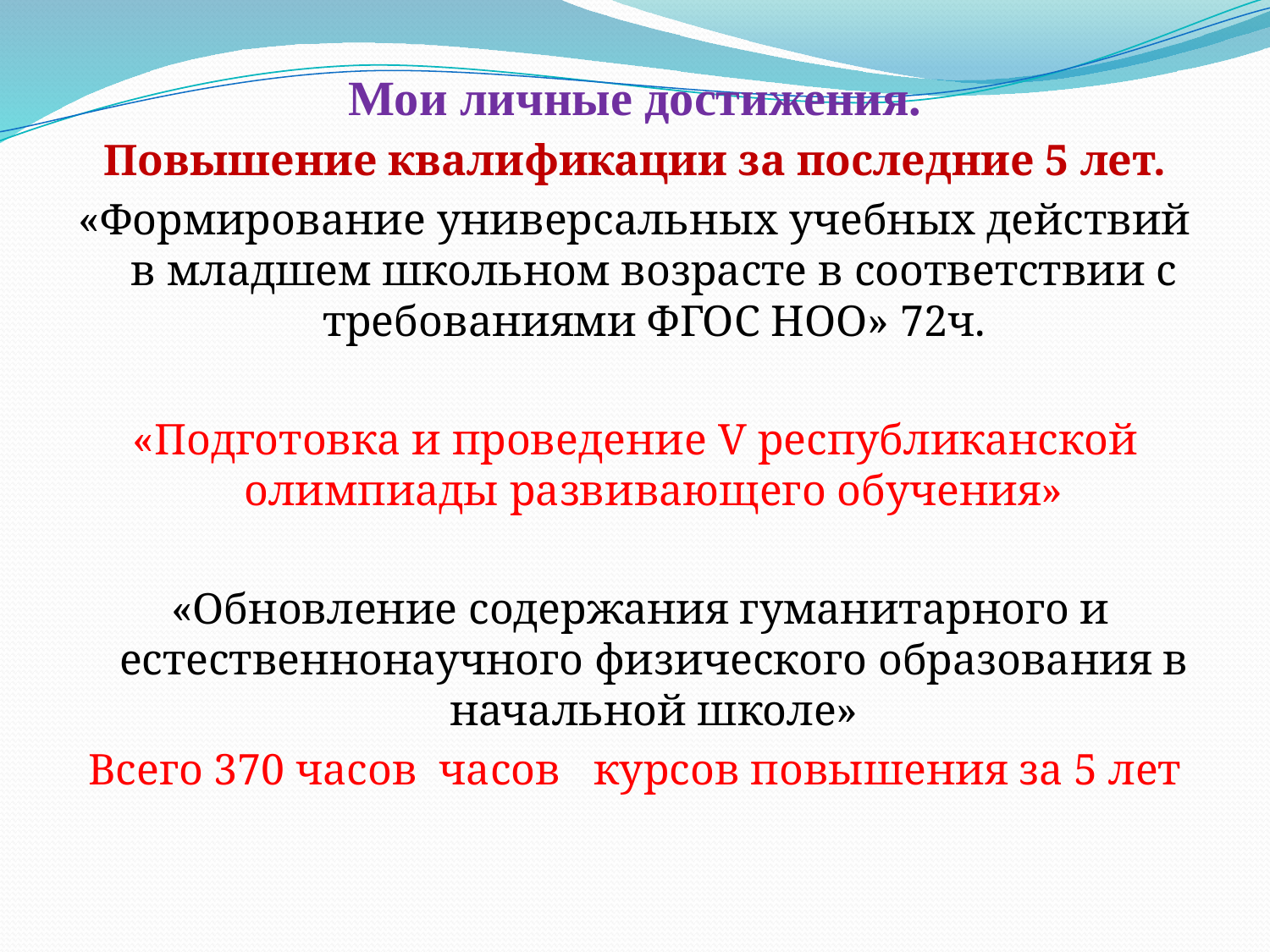

Мои личные достижения.
Повышение квалификации за последние 5 лет.
«Формирование универсальных учебных действий в младшем школьном возрасте в соответствии с требованиями ФГОС НОО» 72ч.

«Подготовка и проведение V республиканской олимпиады развивающего обучения»

 «Обновление содержания гуманитарного и естественнонаучного физического образования в начальной школе»
Всего 370 часов  часов   курсов повышения за 5 лет